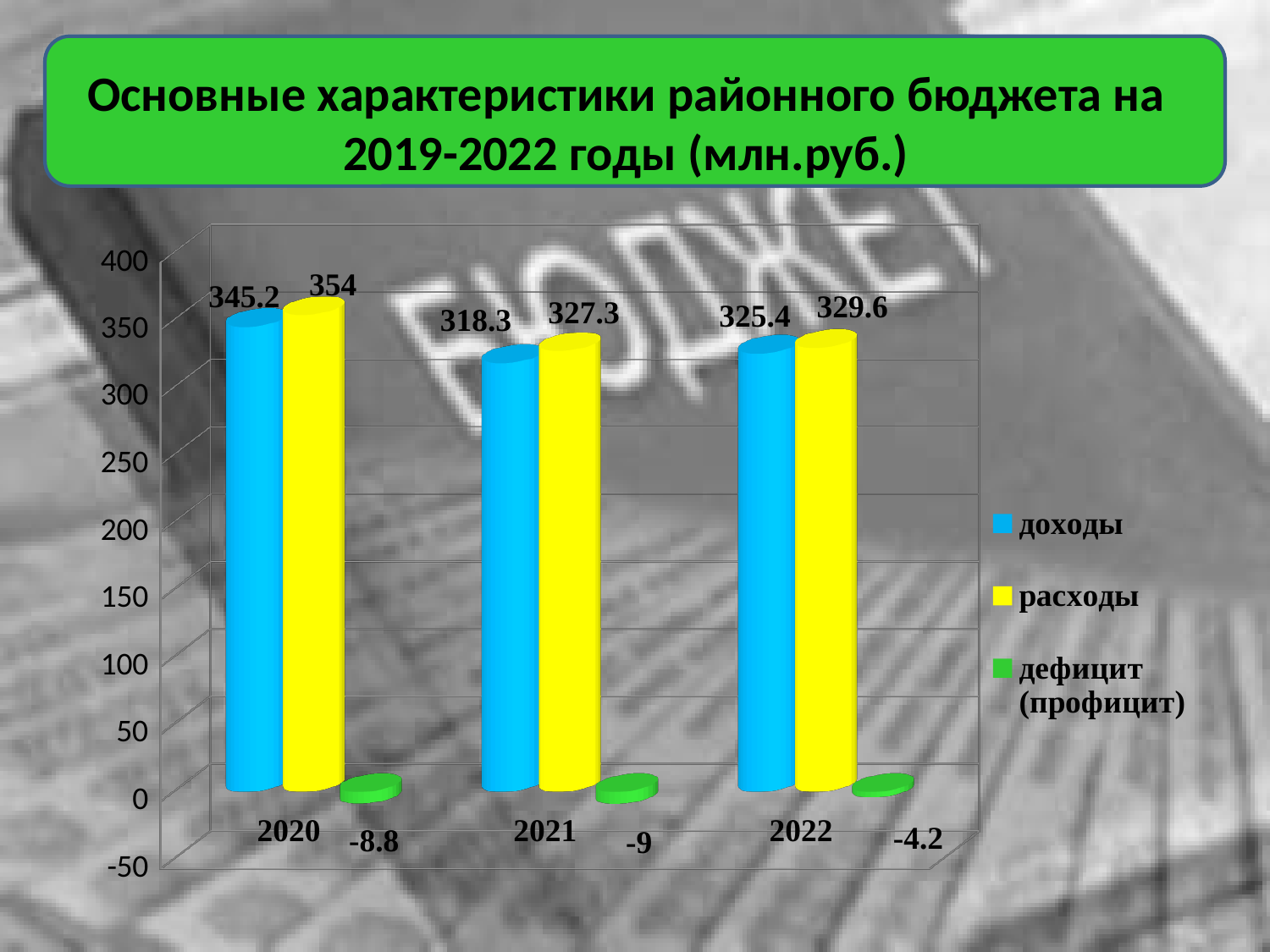

# Основные характеристики районного бюджета на 2019-2022 годы (млн.руб.)

[unsupported chart]